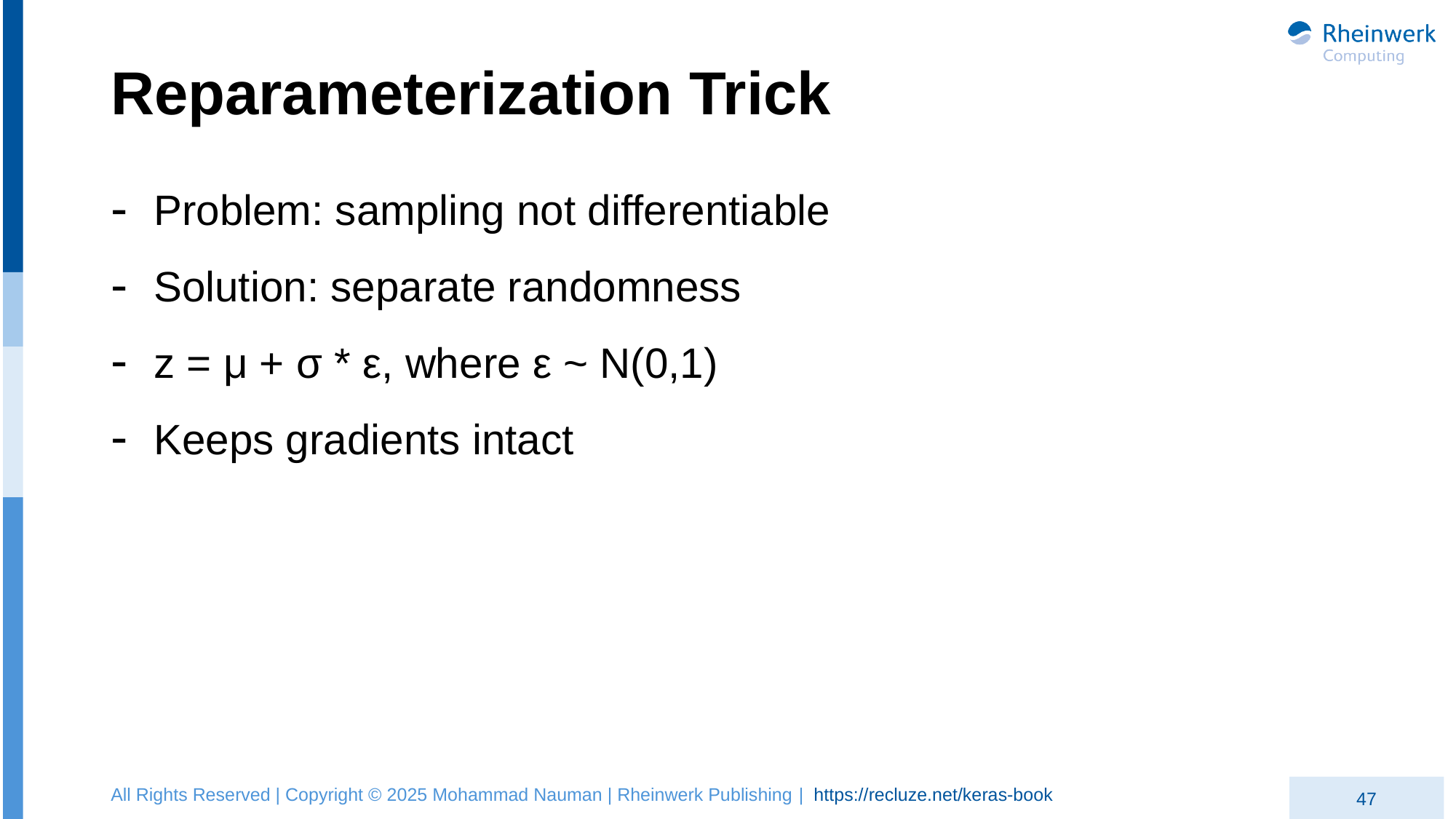

# Reparameterization Trick
Problem: sampling not differentiable
Solution: separate randomness
z = μ + σ * ε, where ε ~ N(0,1)
Keeps gradients intact